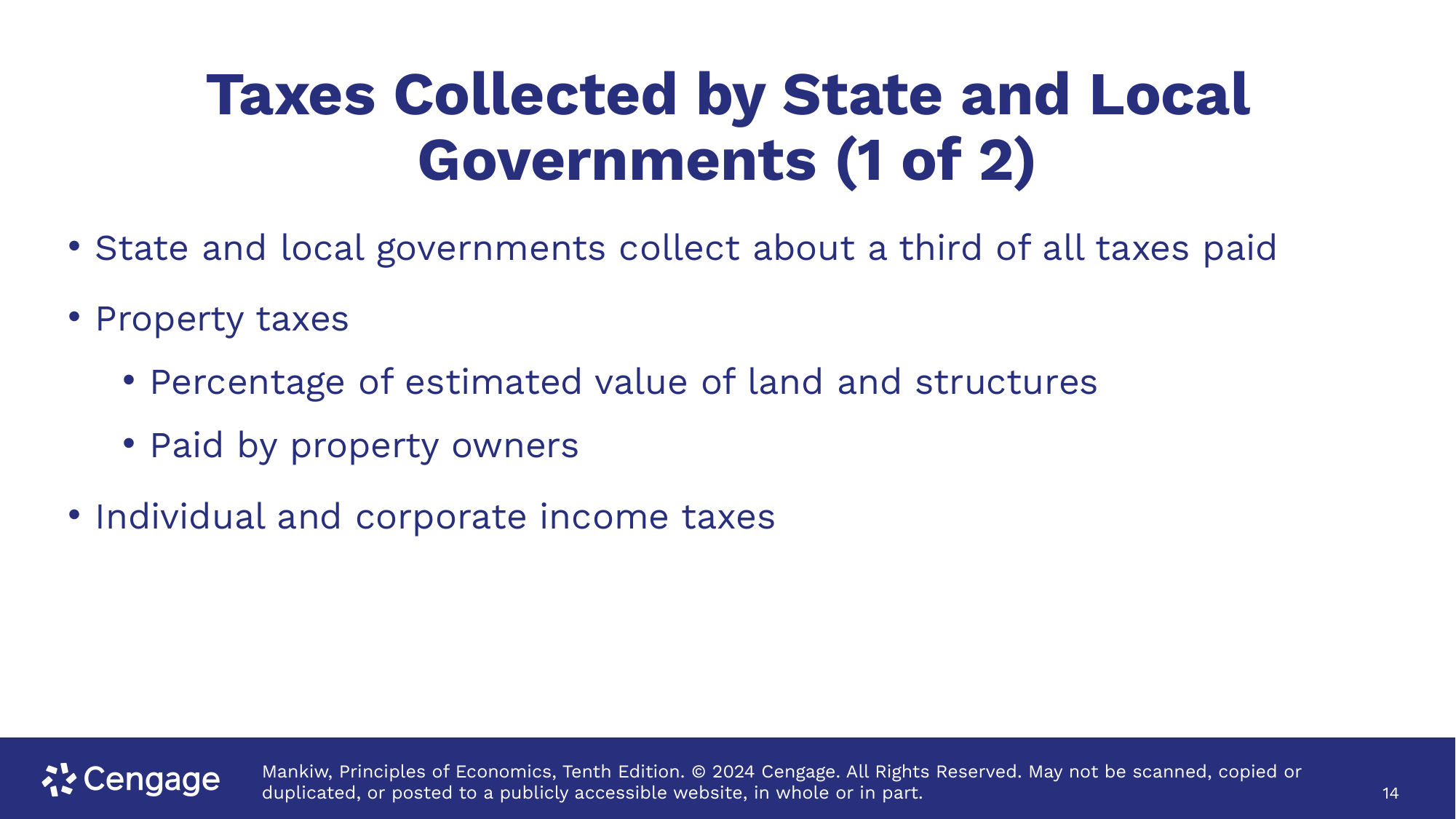

# Taxes Collected by State and Local Governments (1 of 2)
State and local governments collect about a third of all taxes paid
Property taxes
Percentage of estimated value of land and structures
Paid by property owners
Individual and corporate income taxes